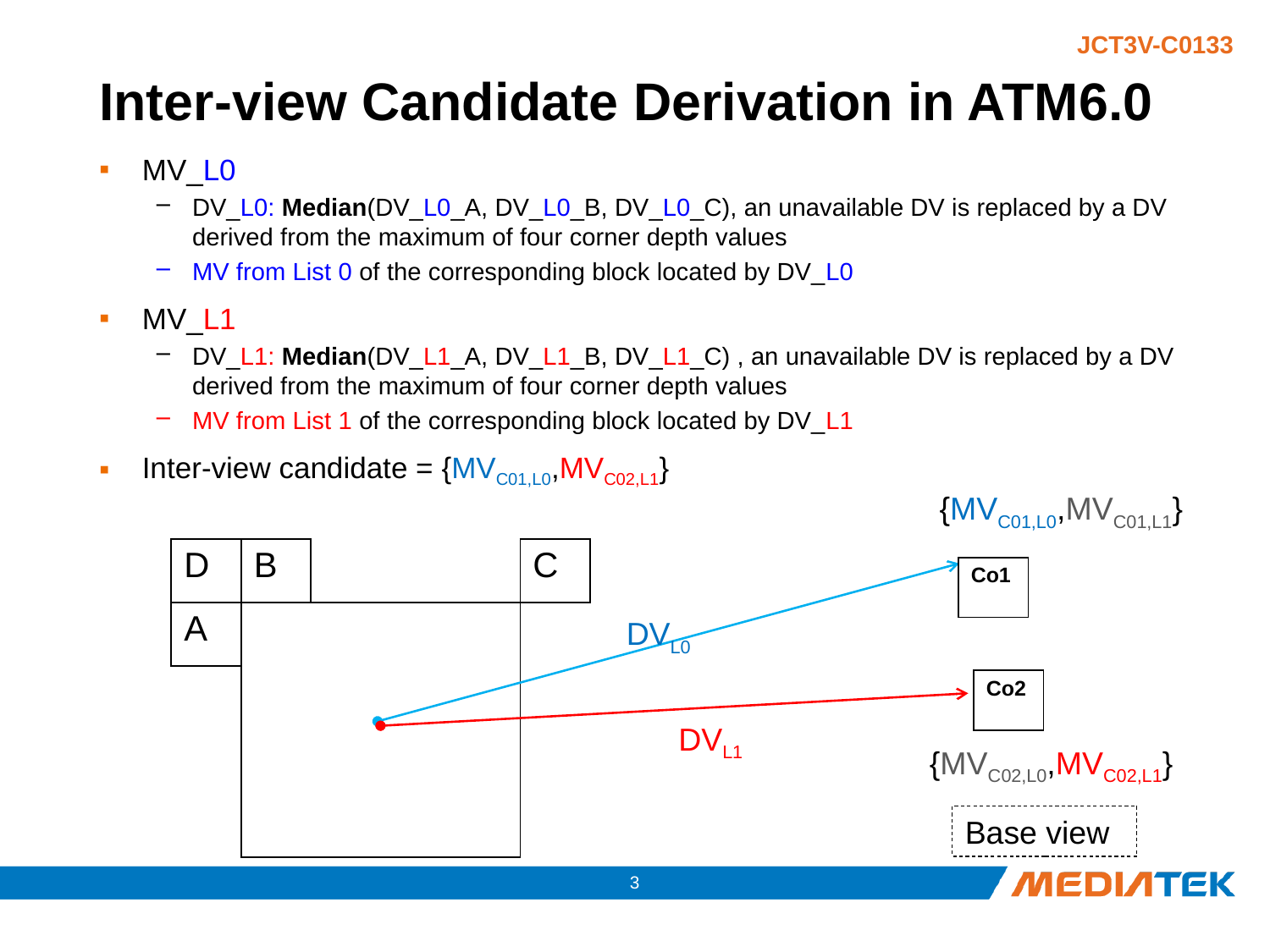

# Inter-view Candidate Derivation in ATM6.0
MV_L0
DV_L0: Median(DV_L0_A, DV_L0_B, DV_L0_C), an unavailable DV is replaced by a DV derived from the maximum of four corner depth values
MV from List 0 of the corresponding block located by DV_L0
MV_L1
DV_L1: Median(DV_L1_A, DV_L1_B, DV_L1_C) , an unavailable DV is replaced by a DV derived from the maximum of four corner depth values
MV from List 1 of the corresponding block located by DV_L1
Inter-view candidate = {MVC01,L0,MVC02,L1}

{MVC01,L0,MVC01,L1}

| D | B |  |  |  | C |
| --- | --- | --- | --- | --- | --- |
| A |  |  |  |  |  |
|  |  |  |  |  |  |
|  |  |  |  |  |  |
|  |  |  |  |  |  |
| Co1 |
| --- |
DVL0

| Co2 |
| --- |
DVL1

{MVC02,L0,MVC02,L1}

Base view
3